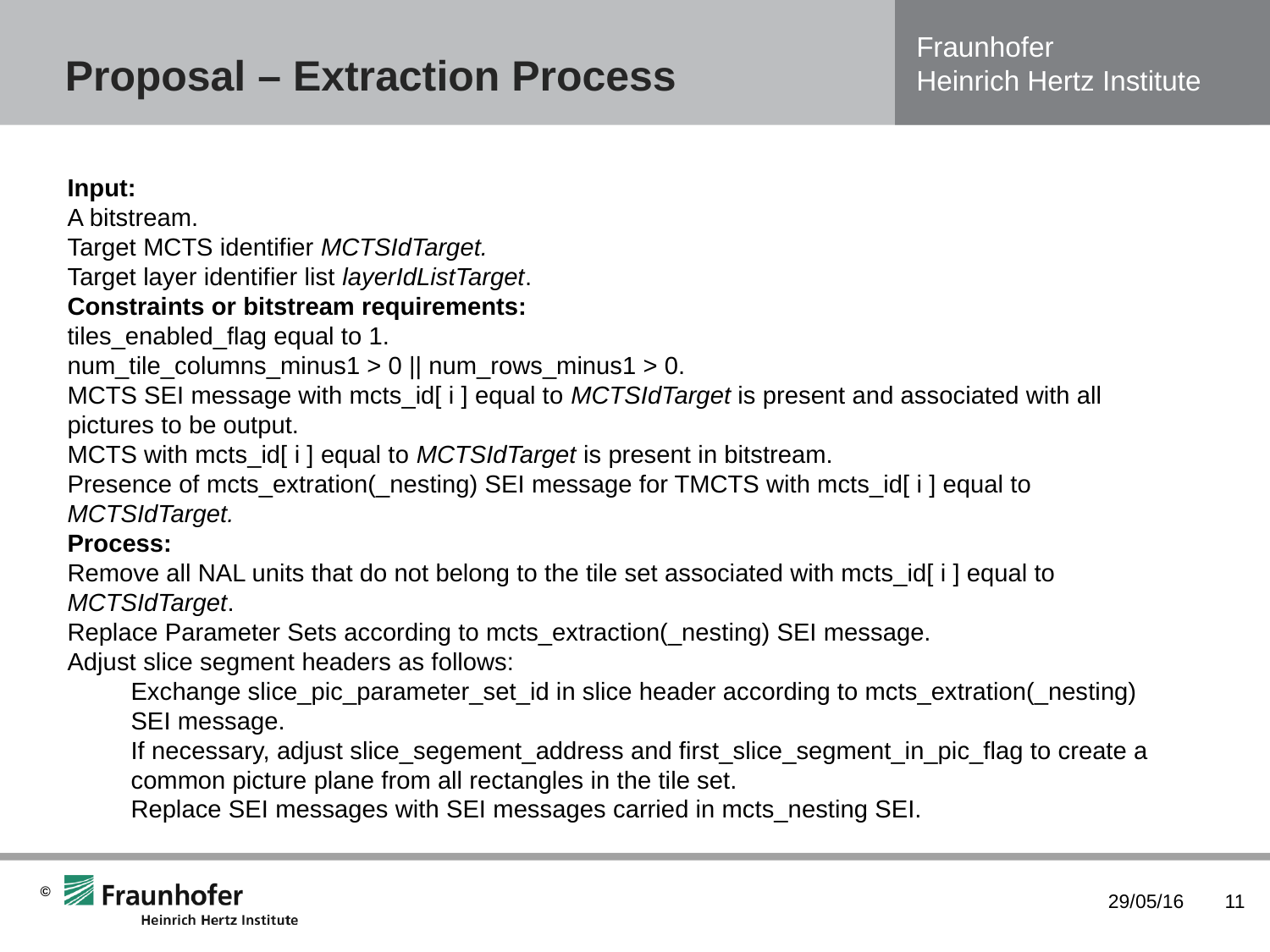

# Proposal – Extraction Process
Input:
A bitstream.
Target MCTS identifier MCTSIdTarget.
Target layer identifier list layerIdListTarget.
Constraints or bitstream requirements:
tiles_enabled_flag equal to 1.
num_tile_columns_minus1 > 0 || num_rows_minus1 > 0.
MCTS SEI message with mcts_id[ i ] equal to MCTSIdTarget is present and associated with all pictures to be output.
MCTS with mcts_id[ i ] equal to MCTSIdTarget is present in bitstream.
Presence of mcts_extration(_nesting) SEI message for TMCTS with mcts_id[ i ] equal to MCTSIdTarget.
Process:
Remove all NAL units that do not belong to the tile set associated with mcts_id[ i ] equal to MCTSIdTarget.
Replace Parameter Sets according to mcts_extraction(_nesting) SEI message.
Adjust slice segment headers as follows:
Exchange slice_pic_parameter_set_id in slice header according to mcts_extration(_nesting) SEI message.
If necessary, adjust slice_segement_address and first_slice_segment_in_pic_flag to create a common picture plane from all rectangles in the tile set.
Replace SEI messages with SEI messages carried in mcts_nesting SEI.
29/05/16
11